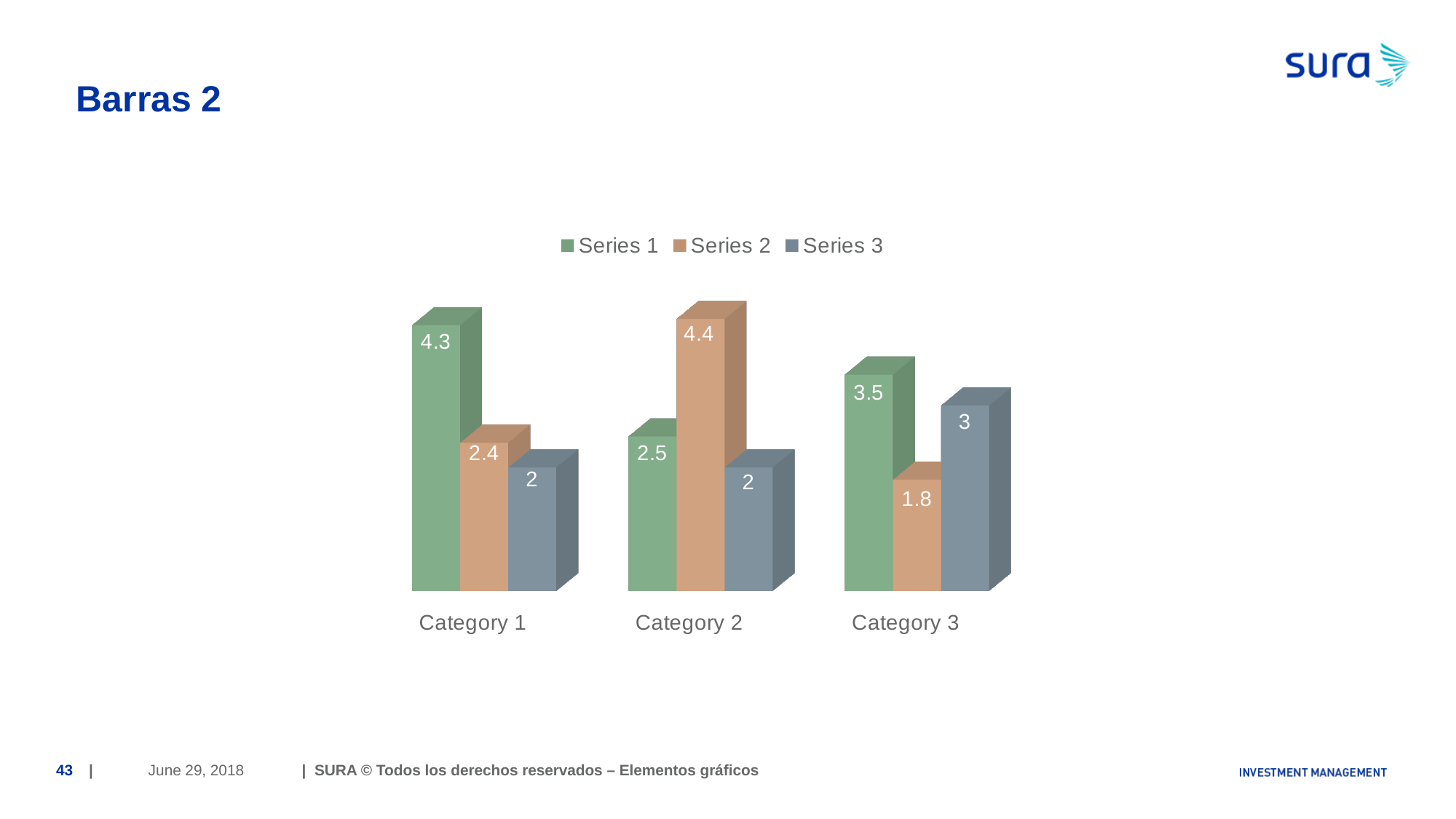

# Barras 2

[unsupported chart]

June 29, 2018
43
|                                                  |  SURA © Todos los derechos reservados – Elementos gráficos